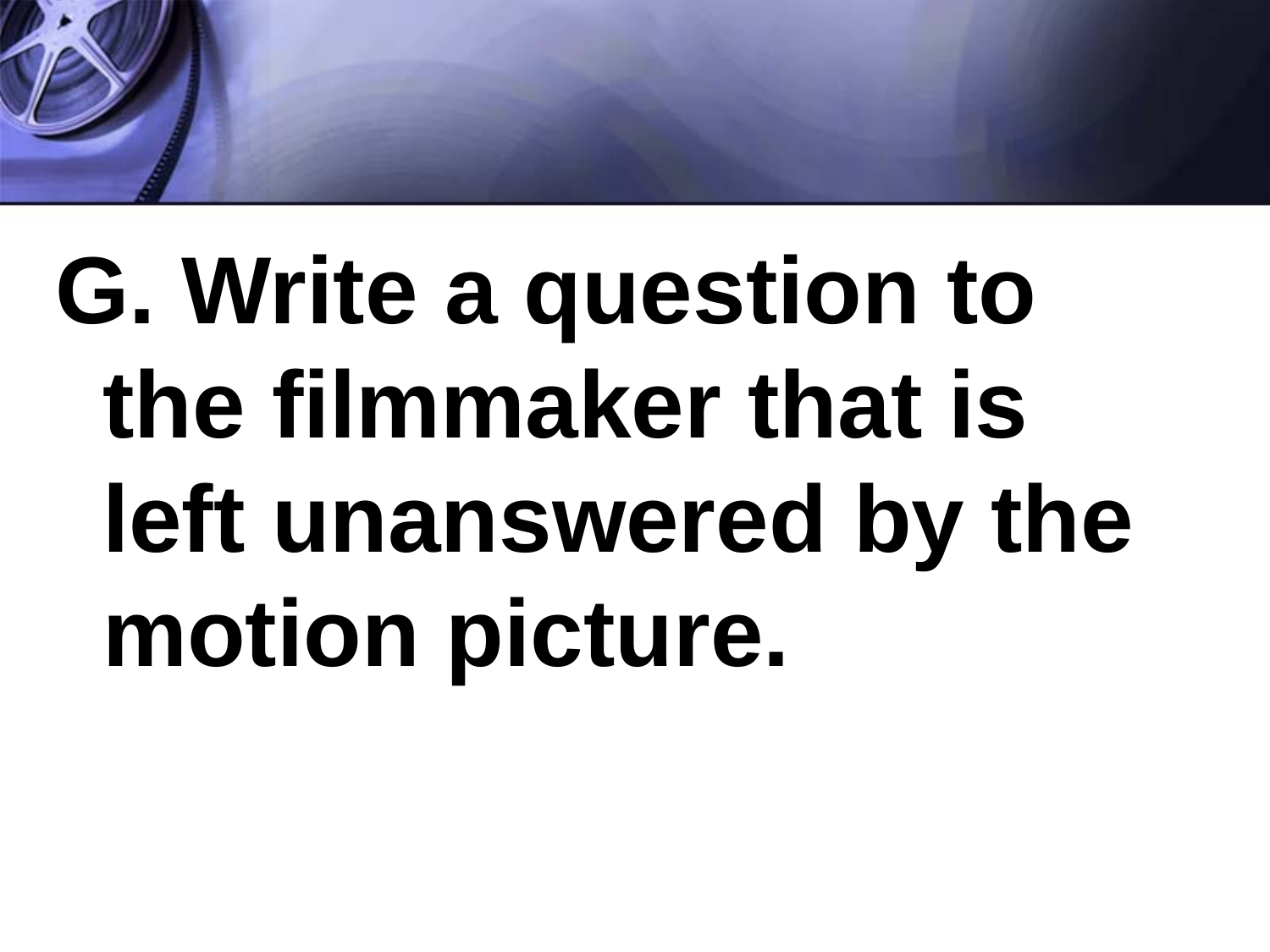

#
G. Write a question to the filmmaker that is left unanswered by the motion picture.